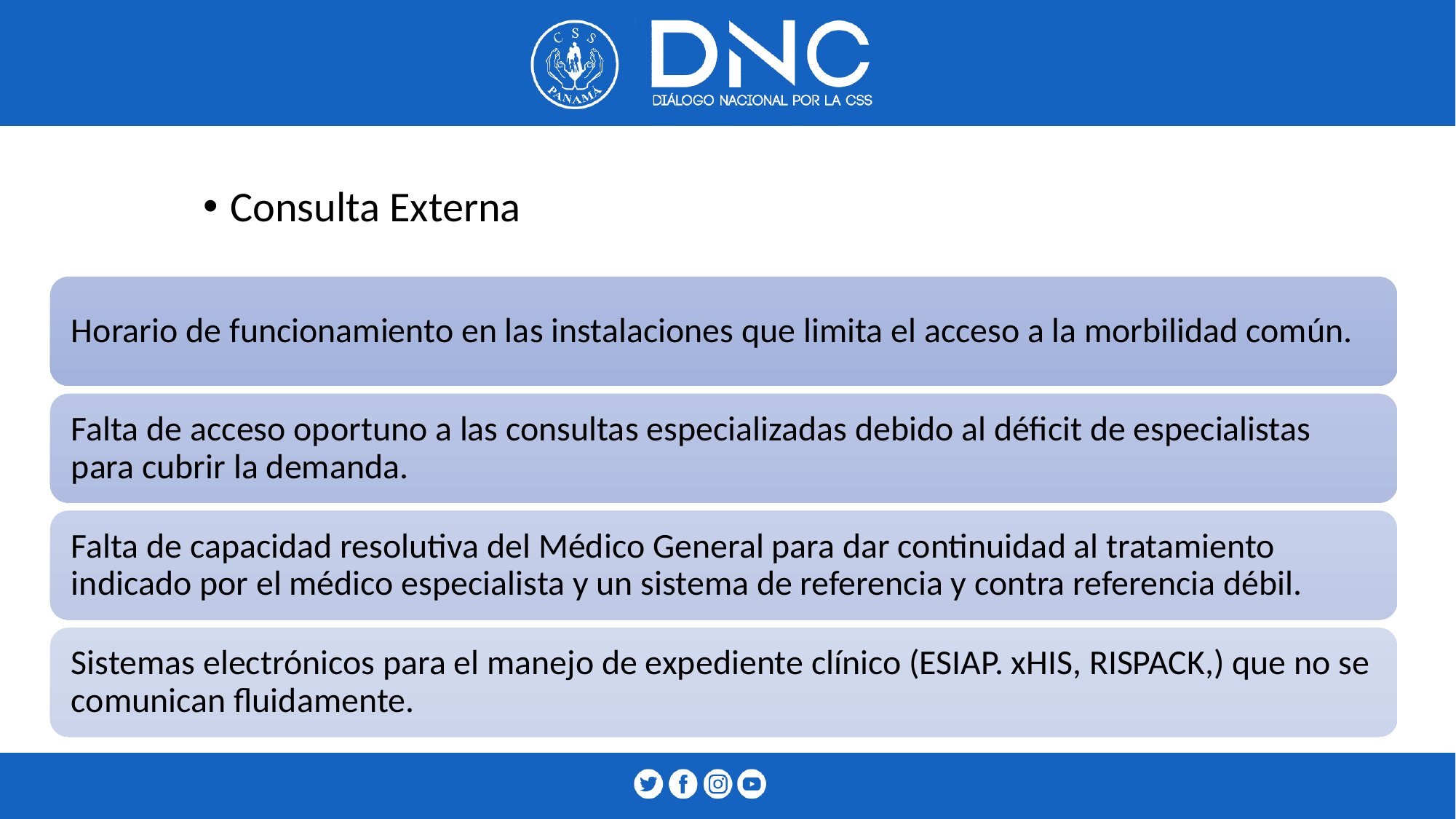

Consulta Externa
Horario de funcionamiento en las instalaciones que limita el acceso a la morbilidad común.
Falta de acceso oportuno a las consultas especializadas debido al déficit de especialistas para cubrir la demanda.
Falta de capacidad resolutiva del Médico General para dar continuidad al tratamiento indicado por el médico especialista y un sistema de referencia y contra referencia débil.
Sistemas electrónicos para el manejo de expediente clínico (ESIAP. xHIS, RISPACK,) que no se comunican fluidamente.